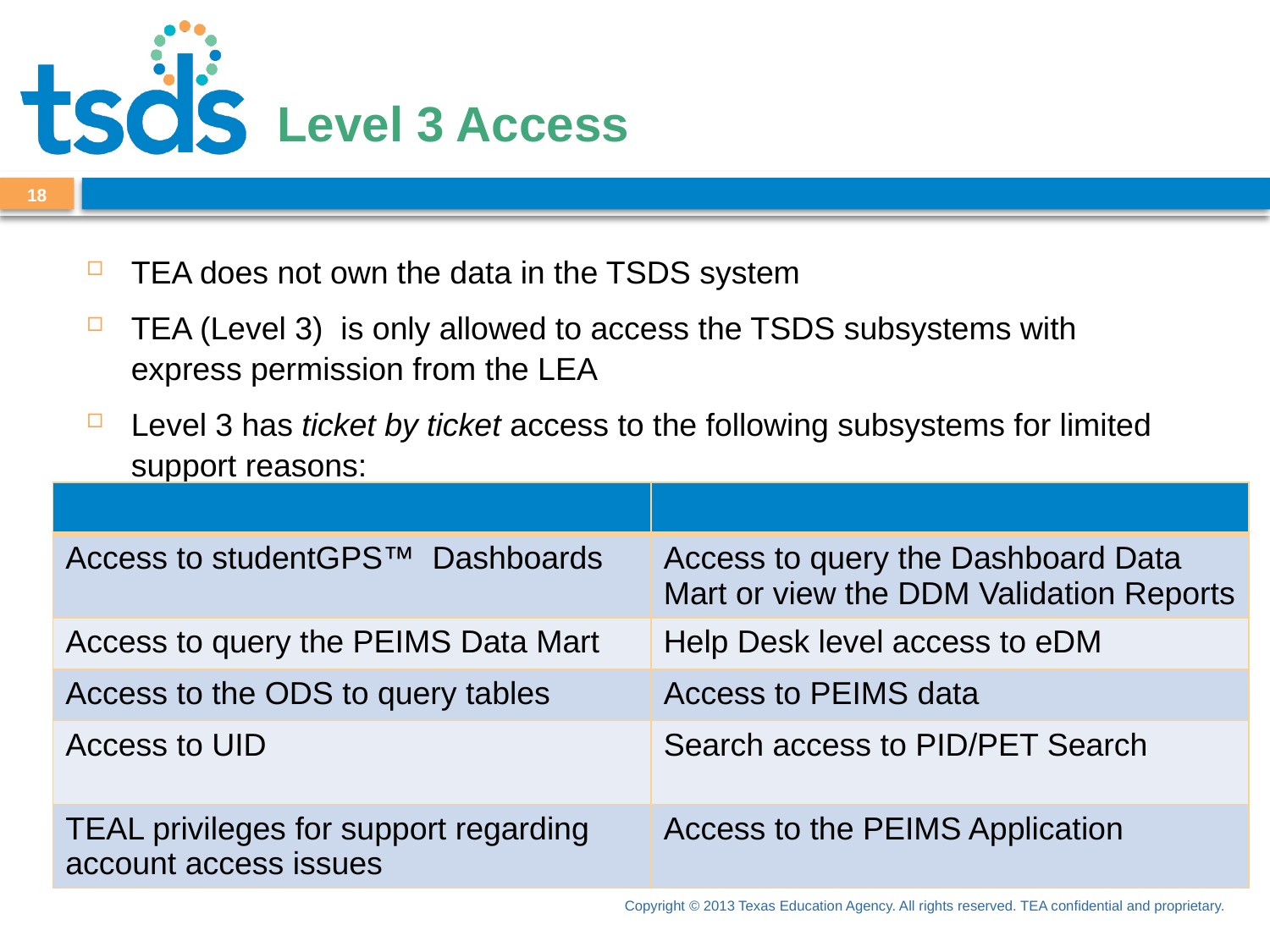

# Level 3 Access
18
TEA does not own the data in the TSDS system
TEA (Level 3)  is only allowed to access the TSDS subsystems with express permission from the LEA
Level 3 has ticket by ticket access to the following subsystems for limited support reasons:

|  |  |
| --- | --- |
| Access to studentGPS™ Dashboards | Access to query the Dashboard Data Mart or view the DDM Validation Reports |
| Access to query the PEIMS Data Mart | Help Desk level access to eDM |
| Access to the ODS to query tables | Access to PEIMS data |
| Access to UID | Search access to PID/PET Search |
| TEAL privileges for support regarding account access issues | Access to the PEIMS Application |